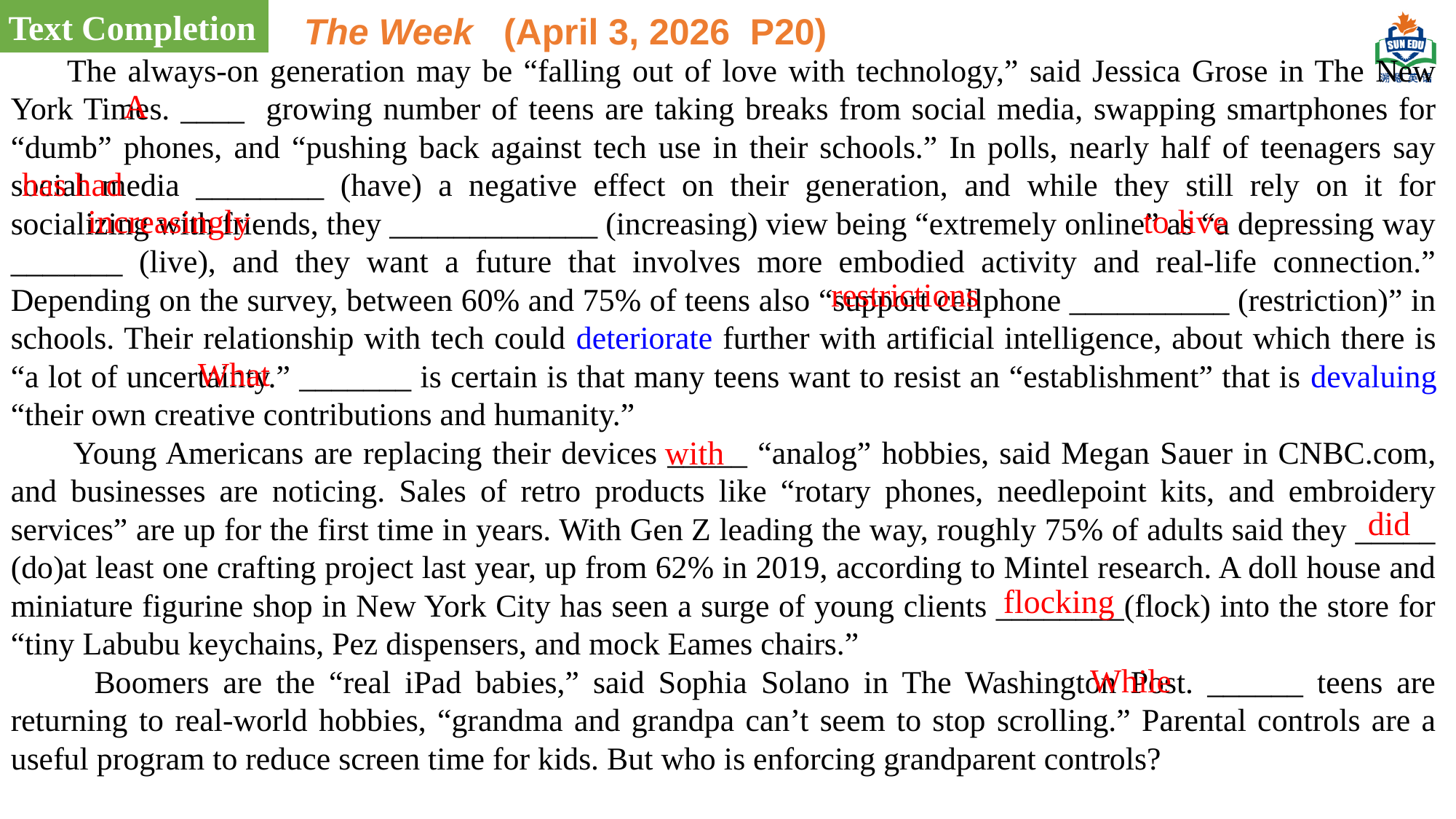

Text Completion
The Week   (April 3, 2026  P20)
     The always-on generation may be “falling out of love with technology,” said Jessica Grose in The New York Times. ____  growing number of teens are taking breaks from social media, swapping smartphones for “dumb” phones, and “pushing back against tech use in their schools.” In polls, nearly half of teenagers say social media ________ (have) a negative effect on their generation, and while they still rely on it for socializing with friends, they _____________ (increasing) view being “extremely online” as “a depressing way _______ (live), and they want a future that involves more embodied activity and real-life connection.” Depending on the survey, between 60% and 75% of teens also “support cellphone __________ (restriction)” in schools. Their relationship with tech could deteriorate further with artificial intelligence, about which there is “a lot of uncertainty.” _______ is certain is that many teens want to resist an “establishment” that is devaluing “their own creative contributions and humanity.”
      Young Americans are replacing their devices _____ “analog” hobbies, said Megan Sauer in CNBC.com, and businesses are noticing. Sales of retro products like “rotary phones, needlepoint kits, and embroidery services” are up for the first time in years. With Gen Z leading the way, roughly 75% of adults said they _____ (do)at least one crafting project last year, up from 62% in 2019, according to Mintel research. A doll house and miniature figurine shop in New York City has seen a surge of young clients ________(flock) into the store for “tiny Labubu keychains, Pez dispensers, and mock Eames chairs.”
      Boomers are the “real iPad babies,” said Sophia Solano in The Washington Post. ______ teens are returning to real-world hobbies, “grandma and grandpa can’t seem to stop scrolling.” Parental controls are a useful program to reduce screen time for kids. But who is enforcing grandparent controls?

A
has had
 to live
increasingly
restrictions
What
 with
did
flocking
While